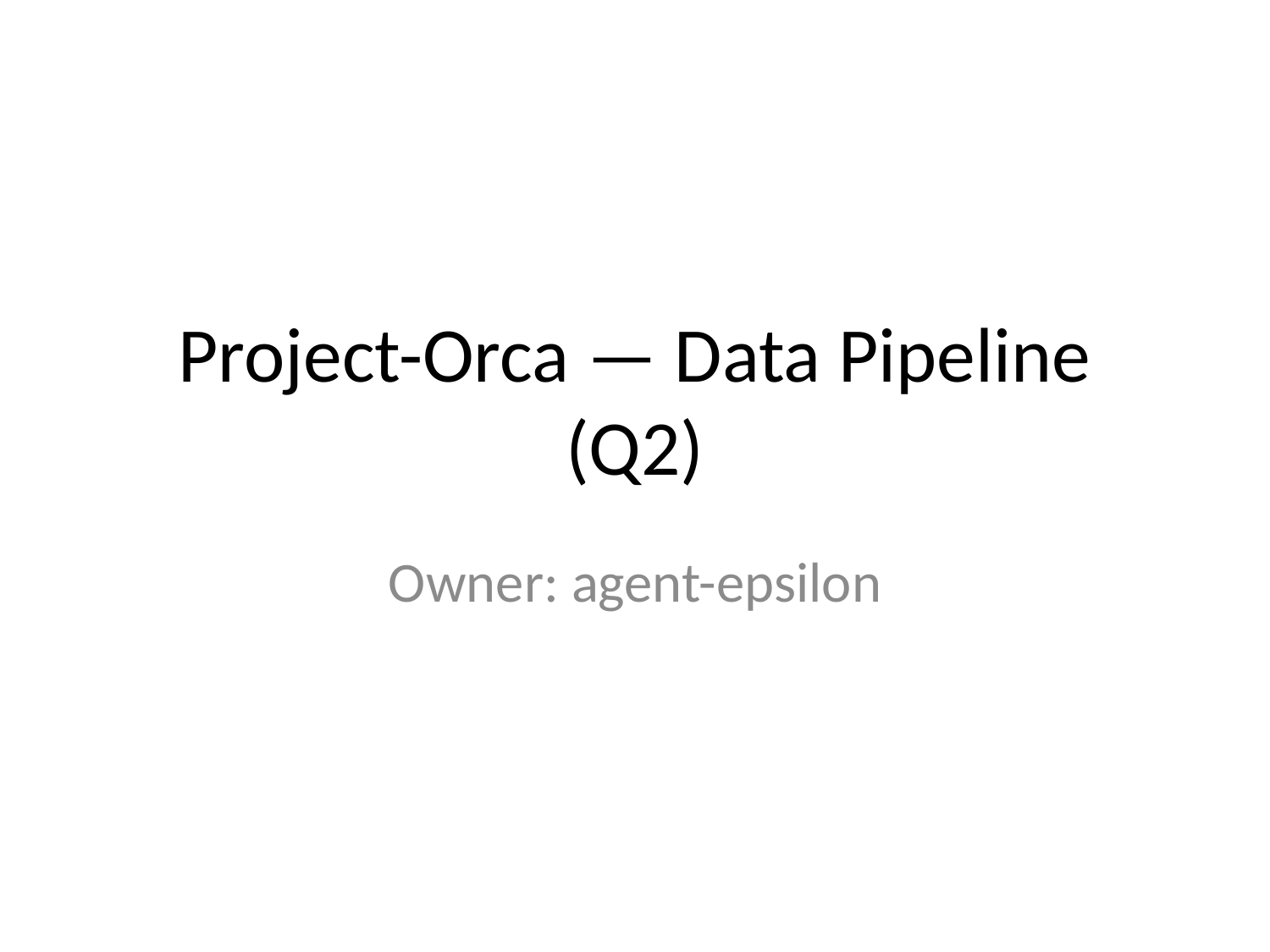

# Project-Orca — Data Pipeline (Q2)
Owner: agent-epsilon